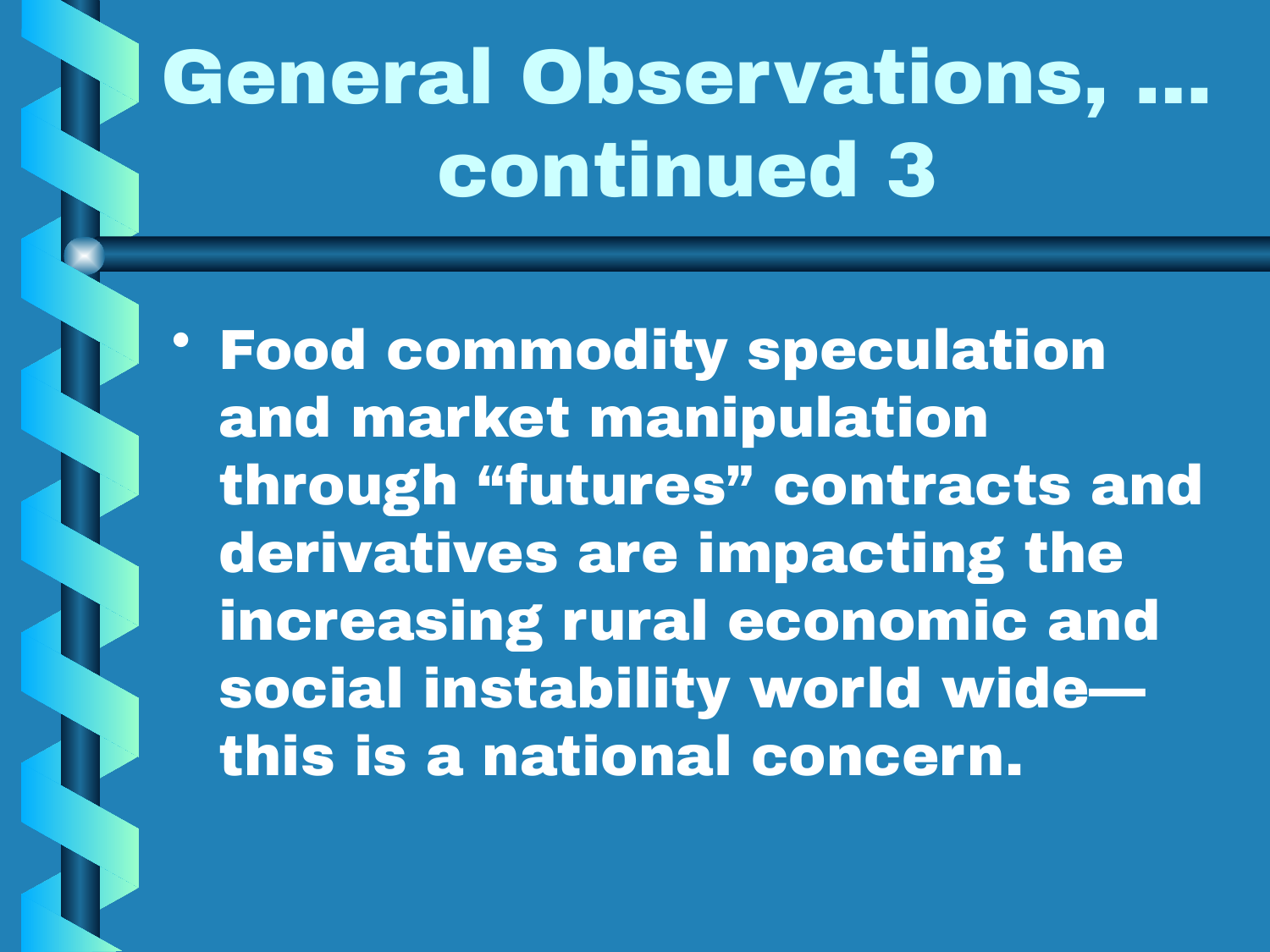

# General Observations, …continued 3
Food commodity speculation and market manipulation through “futures” contracts and derivatives are impacting the increasing rural economic and social instability world wide—this is a national concern.